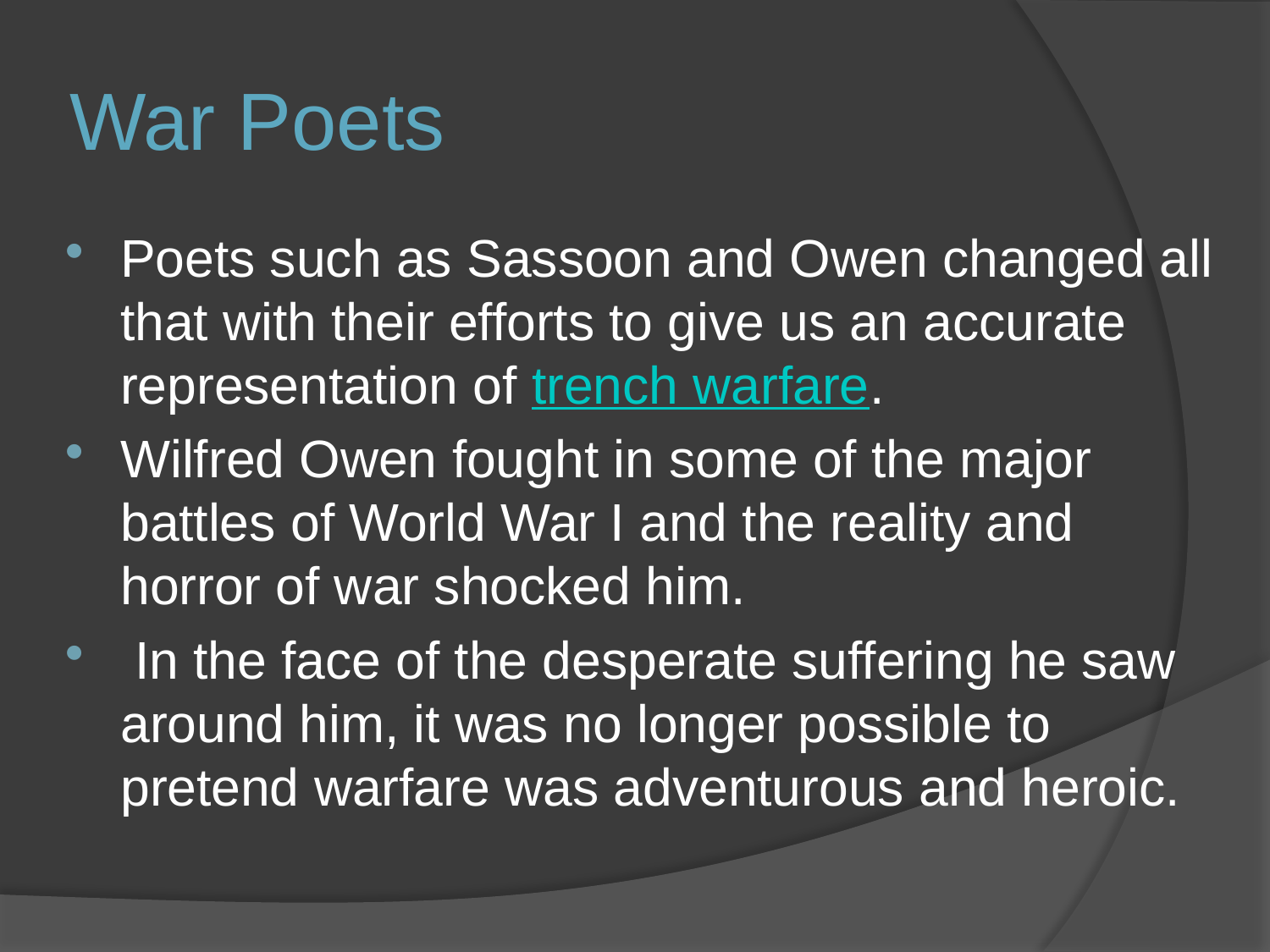

# War Poets
Poets such as Sassoon and Owen changed all that with their efforts to give us an accurate representation of trench warfare.
Wilfred Owen fought in some of the major battles of World War I and the reality and horror of war shocked him.
 In the face of the desperate suffering he saw around him, it was no longer possible to pretend warfare was adventurous and heroic.